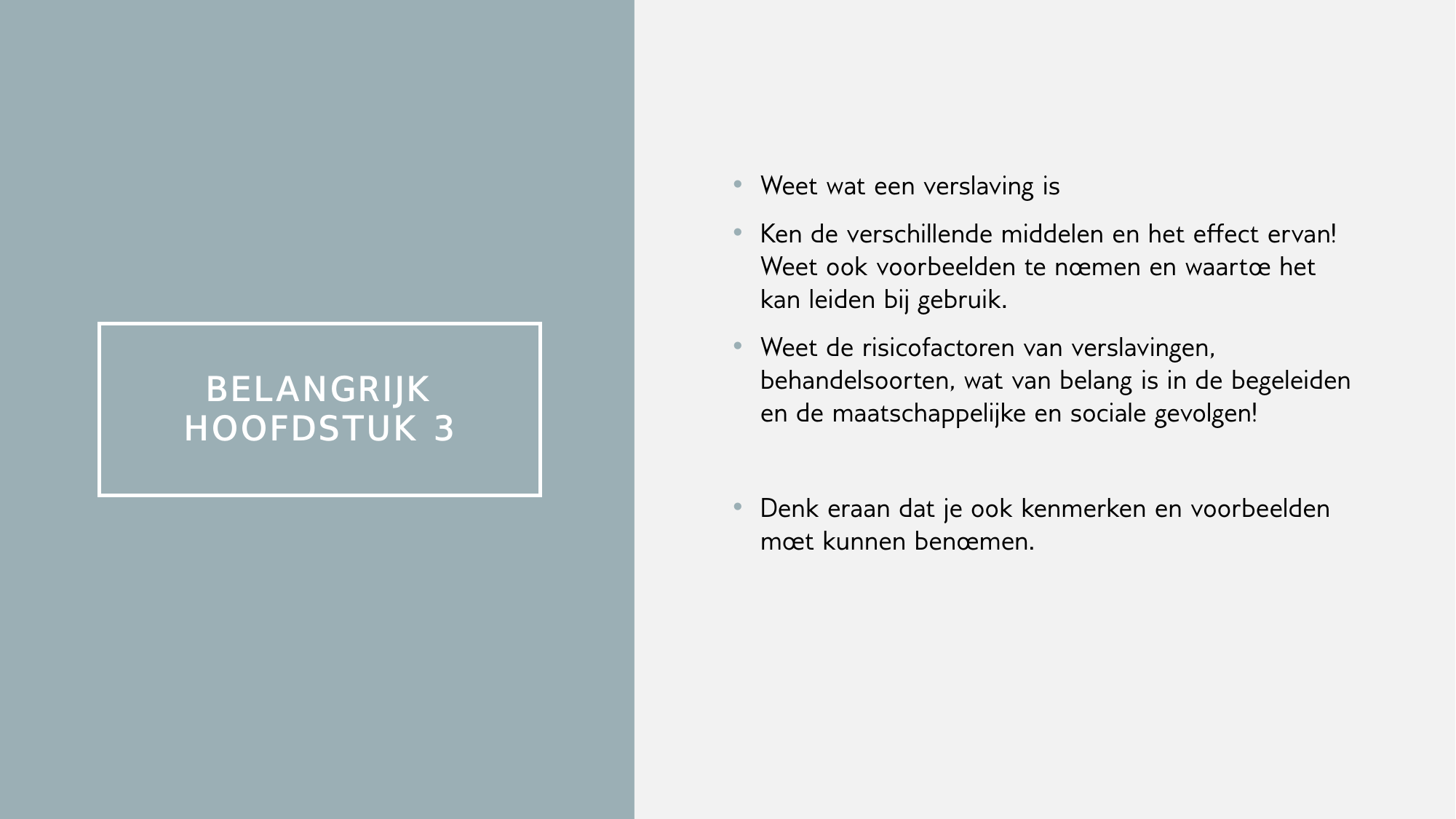

Weet wat een verslaving is
Ken de verschillende middelen en het effect ervan! Weet ook voorbeelden te noemen en waartoe het kan leiden bij gebruik.
Weet de risicofactoren van verslavingen, behandelsoorten, wat van belang is in de begeleiden en de maatschappelijke en sociale gevolgen!

Denk eraan dat je ook kenmerken en voorbeelden moet kunnen benoemen.

# Belangrijk hoofdstuk 3